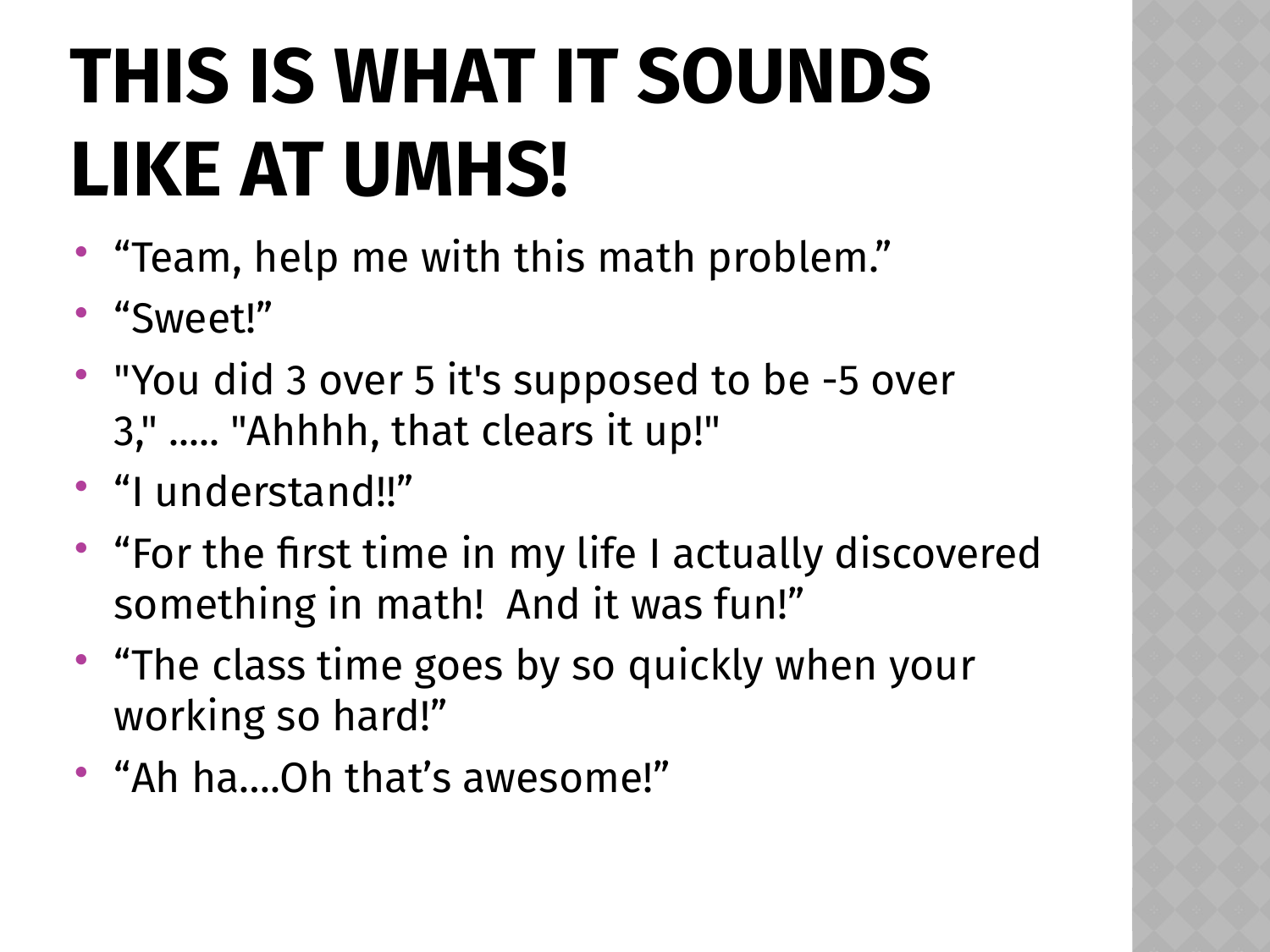

# This is What it sounds like at umhs!
“Team, help me with this math problem.”
“Sweet!”
"You did 3 over 5 it's supposed to be -5 over 3," ..... "Ahhhh, that clears it up!"
“I understand!!”
“For the first time in my life I actually discovered something in math!  And it was fun!”
“The class time goes by so quickly when your working so hard!”
“Ah ha….Oh that’s awesome!”